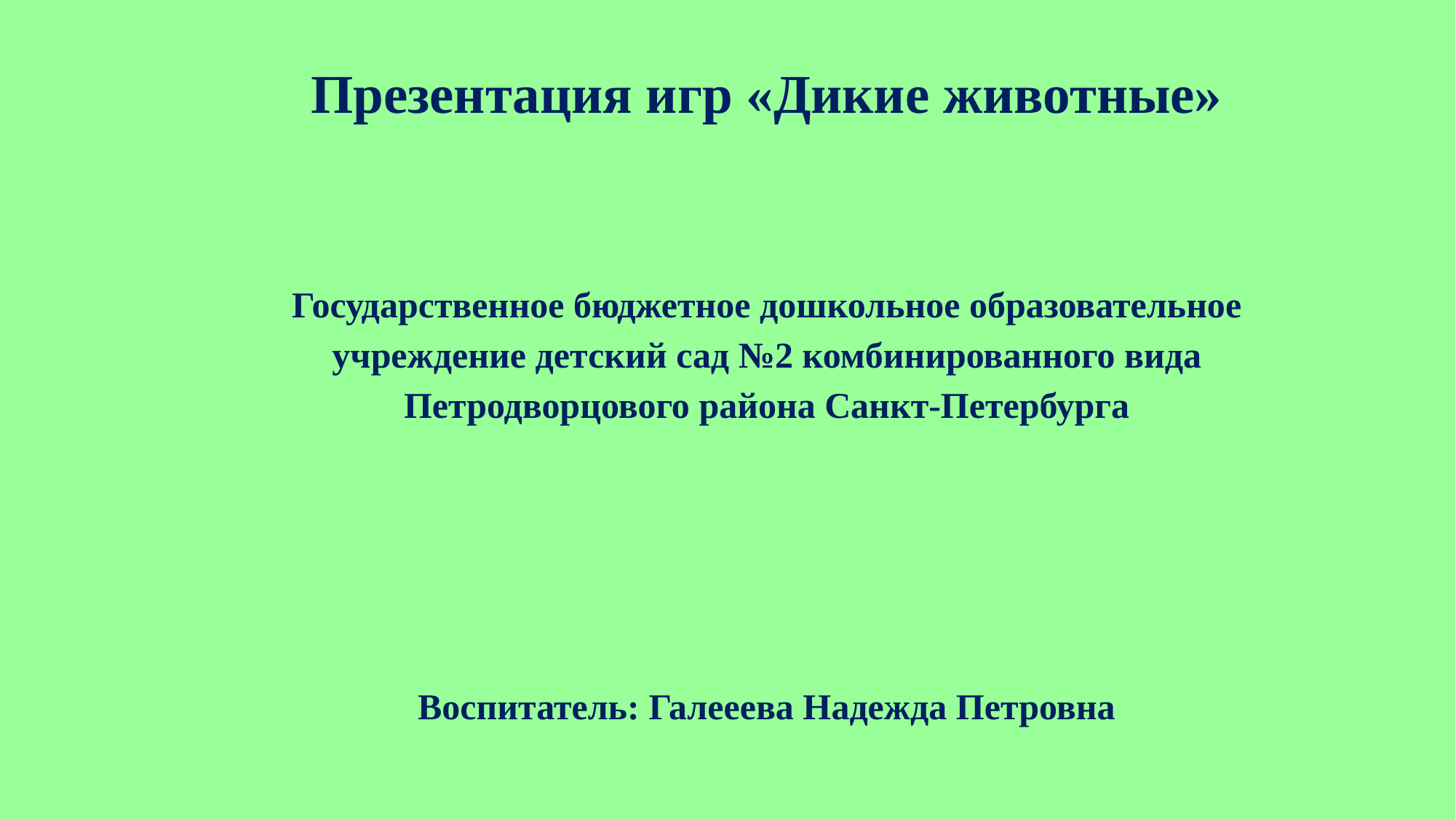

# Презентация игр «Дикие животные» Государственное бюджетное дошкольное образовательное учреждение детский сад №2 комбинированного вида Петродворцового района Санкт-Петербурга Воспитатель: Галееева Надежда Петровна